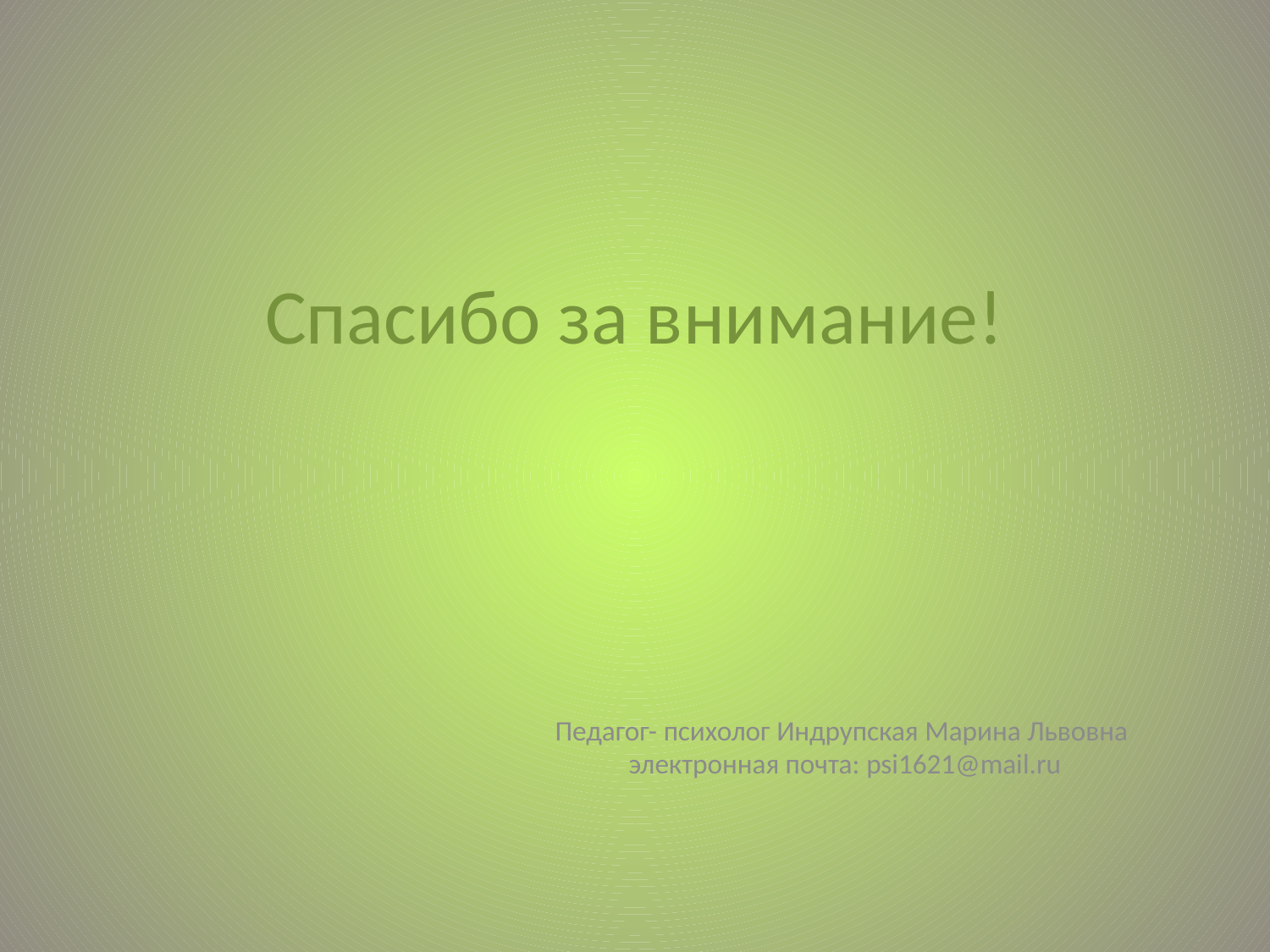

# Спасибо за внимание!
Педагог- психолог Индрупская Марина Львовна
электронная почта: psi1621@mail.ru